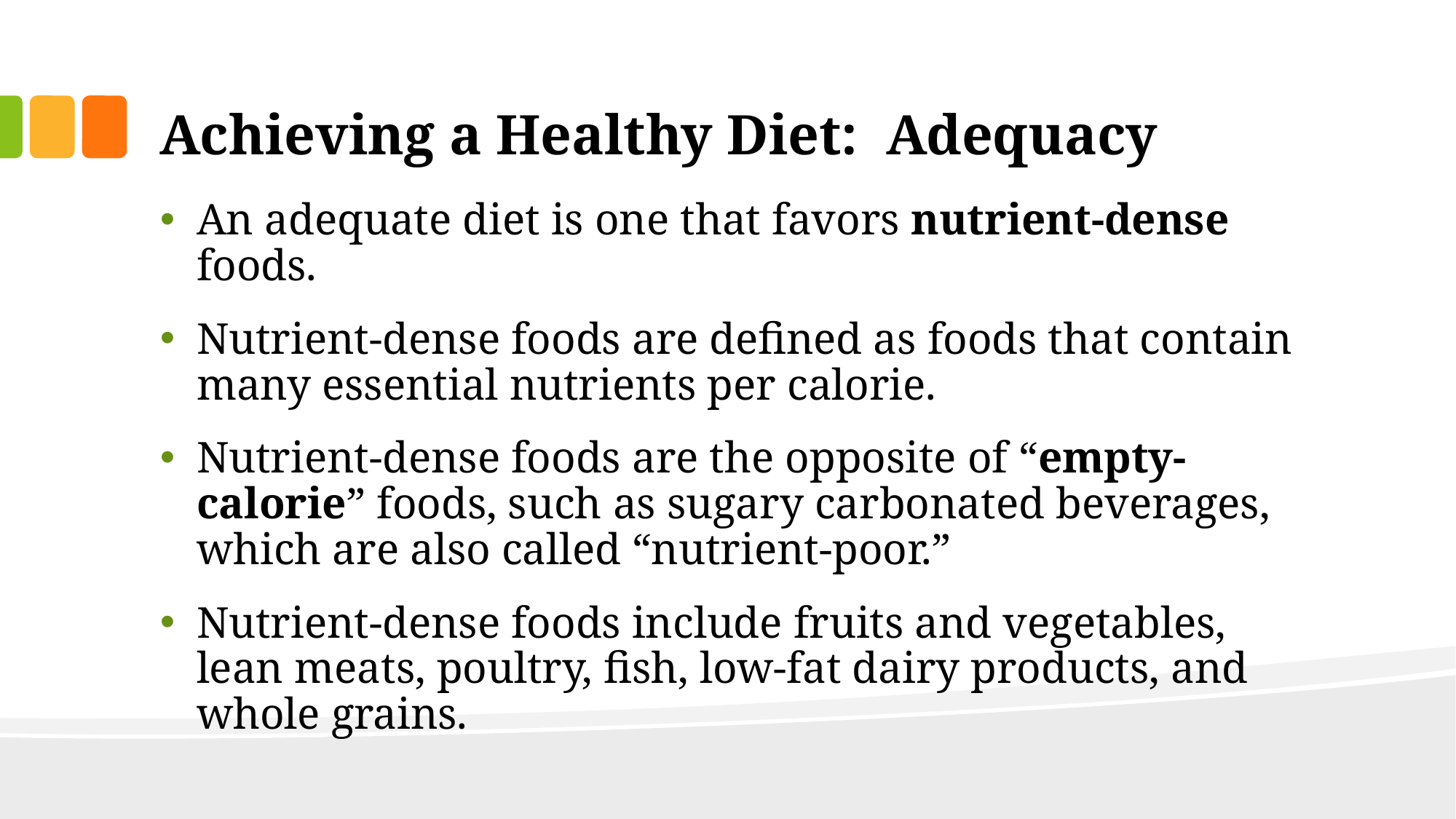

# Achieving a Healthy Diet:  Adequacy
An adequate diet is one that favors nutrient-dense foods.
Nutrient-dense foods are defined as foods that contain many essential nutrients per calorie.
Nutrient-dense foods are the opposite of “empty-calorie” foods, such as sugary carbonated beverages, which are also called “nutrient-poor.”
Nutrient-dense foods include fruits and vegetables, lean meats, poultry, fish, low-fat dairy products, and whole grains.